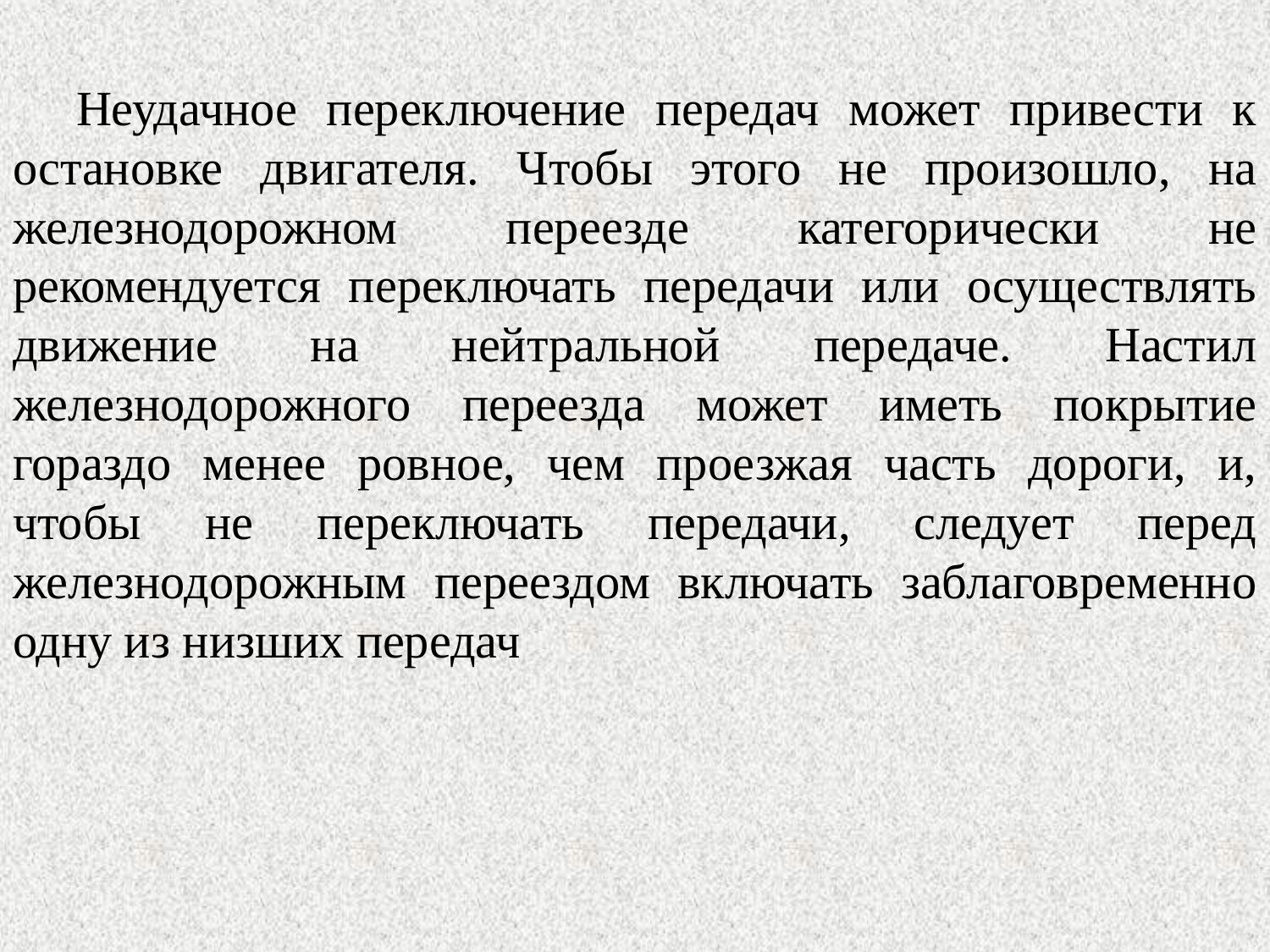

Неудачное переключение передач может привести к остановке двигателя. Чтобы этого не произошло, на железнодорожном переезде категорически не рекомендуется переключать передачи или осуществлять движение на нейтральной передаче. Настил железнодорожного переезда может иметь покрытие гораздо менее ровное, чем проезжая часть дороги, и, чтобы не переключать передачи, следует перед железнодорожным переездом включать заблаговременно одну из низших передач